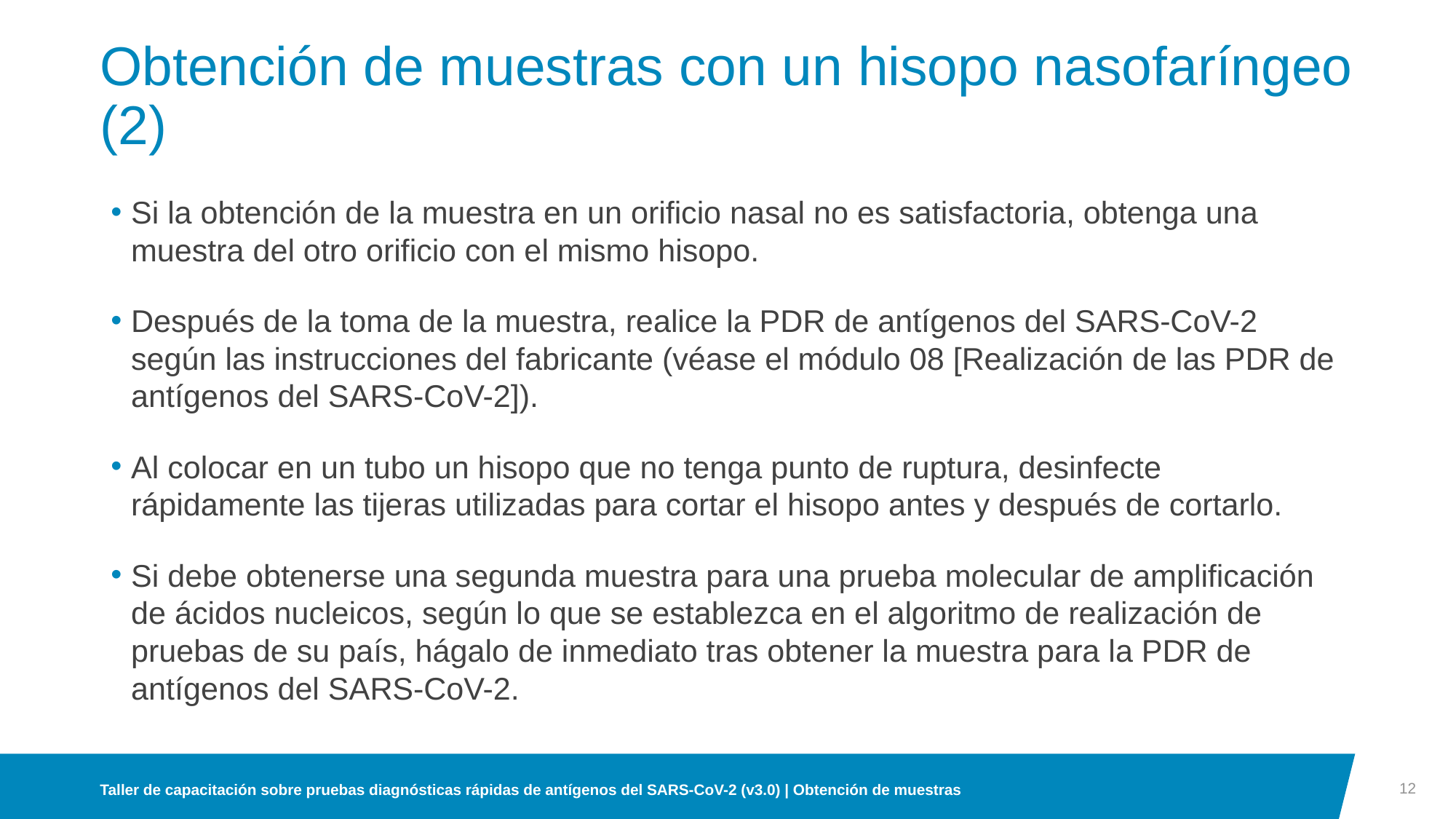

# Obtención de muestras con un hisopo nasofaríngeo (2)
Si la obtención de la muestra en un orificio nasal no es satisfactoria, obtenga una muestra del otro orificio con el mismo hisopo.

Después de la toma de la muestra, realice la PDR de antígenos del SARS-CoV-2 según las instrucciones del fabricante (véase el módulo 08 [Realización de las PDR de antígenos del SARS-CoV-2]).

Al colocar en un tubo un hisopo que no tenga punto de ruptura, desinfecte rápidamente las tijeras utilizadas para cortar el hisopo antes y después de cortarlo.

Si debe obtenerse una segunda muestra para una prueba molecular de amplificación de ácidos nucleicos, según lo que se establezca en el algoritmo de realización de pruebas de su país, hágalo de inmediato tras obtener la muestra para la PDR de antígenos del SARS-CoV-2.

12
Taller de capacitación sobre pruebas diagnósticas rápidas de antígenos del SARS-CoV-2 (v3.0) | Obtención de muestras